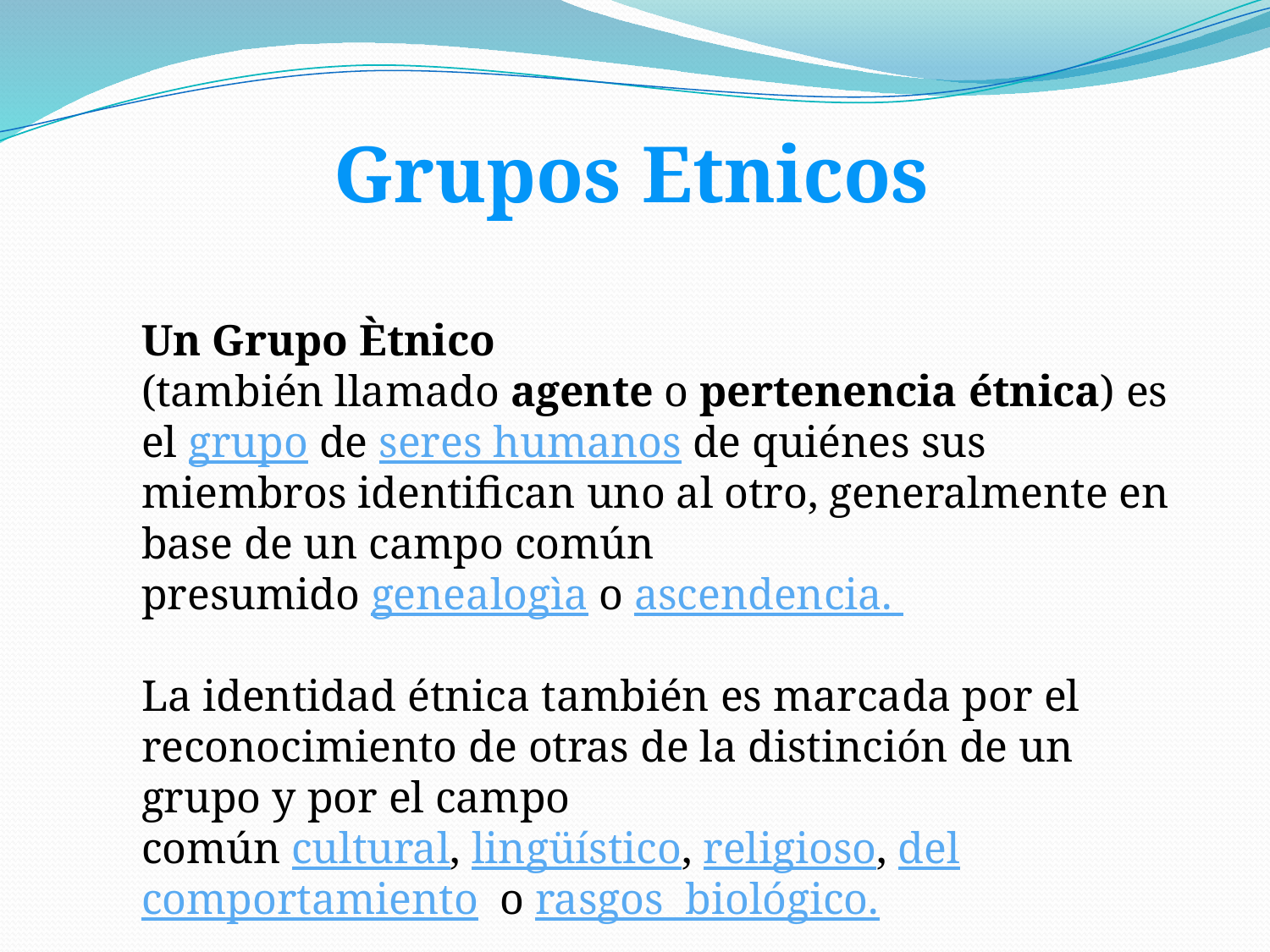

Grupos Etnicos
Un Grupo Ètnico 
(también llamado agente o pertenencia étnica) es el grupo de seres humanos de quiénes sus miembros identifican uno al otro, generalmente en base de un campo común presumido genealogìa o ascendencia.

La identidad étnica también es marcada por el reconocimiento de otras de la distinción de un grupo y por el campo común cultural, lingüístico, religioso, del comportamiento  o rasgos  biológico.